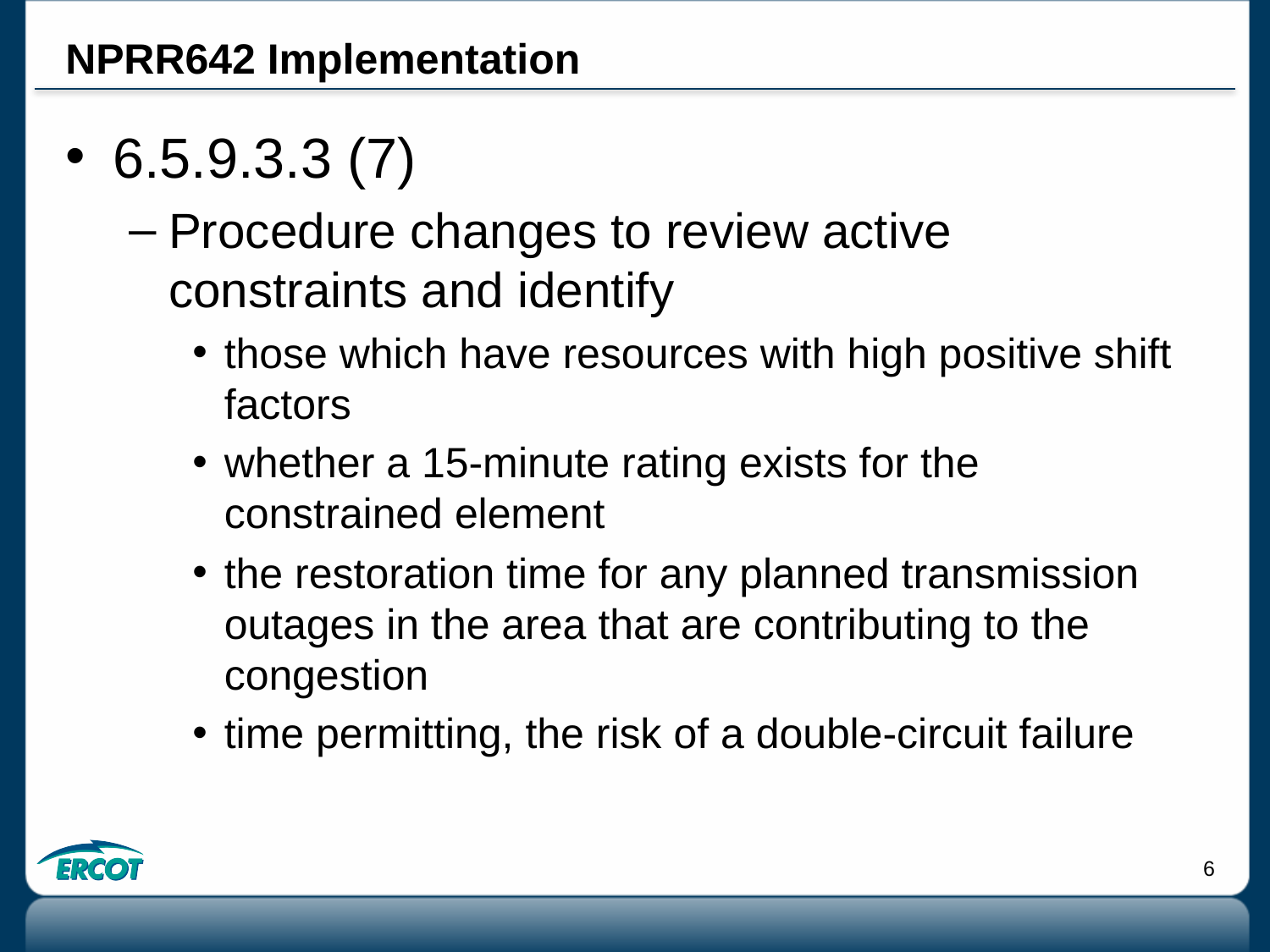

# NPRR642 Implementation
6.5.9.3.3 (7)
Procedure changes to review active constraints and identify
those which have resources with high positive shift factors
whether a 15-minute rating exists for the constrained element
the restoration time for any planned transmission outages in the area that are contributing to the congestion
time permitting, the risk of a double-circuit failure